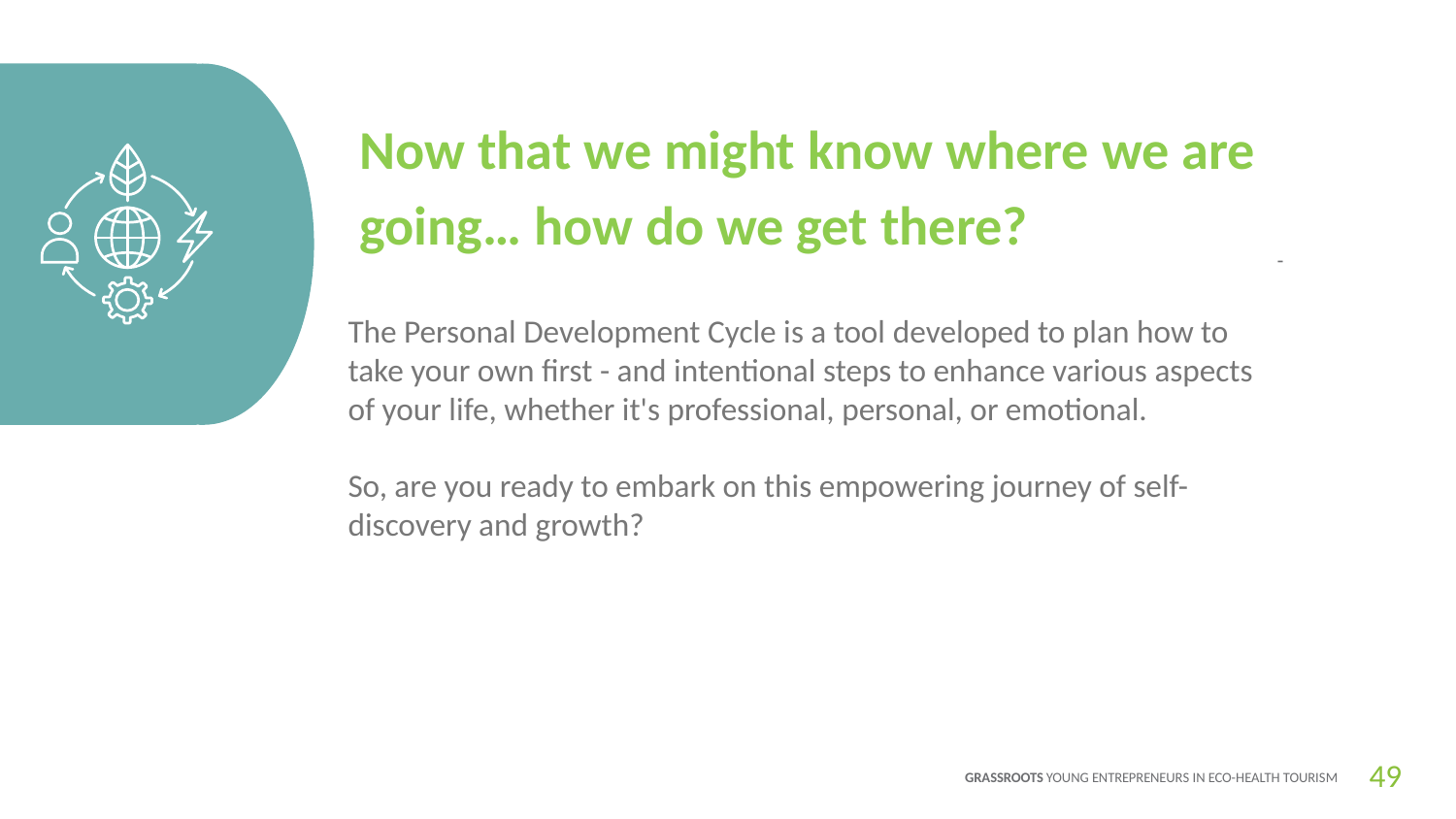

Now that we might know where we are going… how do we get there?

The Personal Development Cycle is a tool developed to plan how to take your own first - and intentional steps to enhance various aspects of your life, whether it's professional, personal, or emotional.

So, are you ready to embark on this empowering journey of self-discovery and growth?

-
49